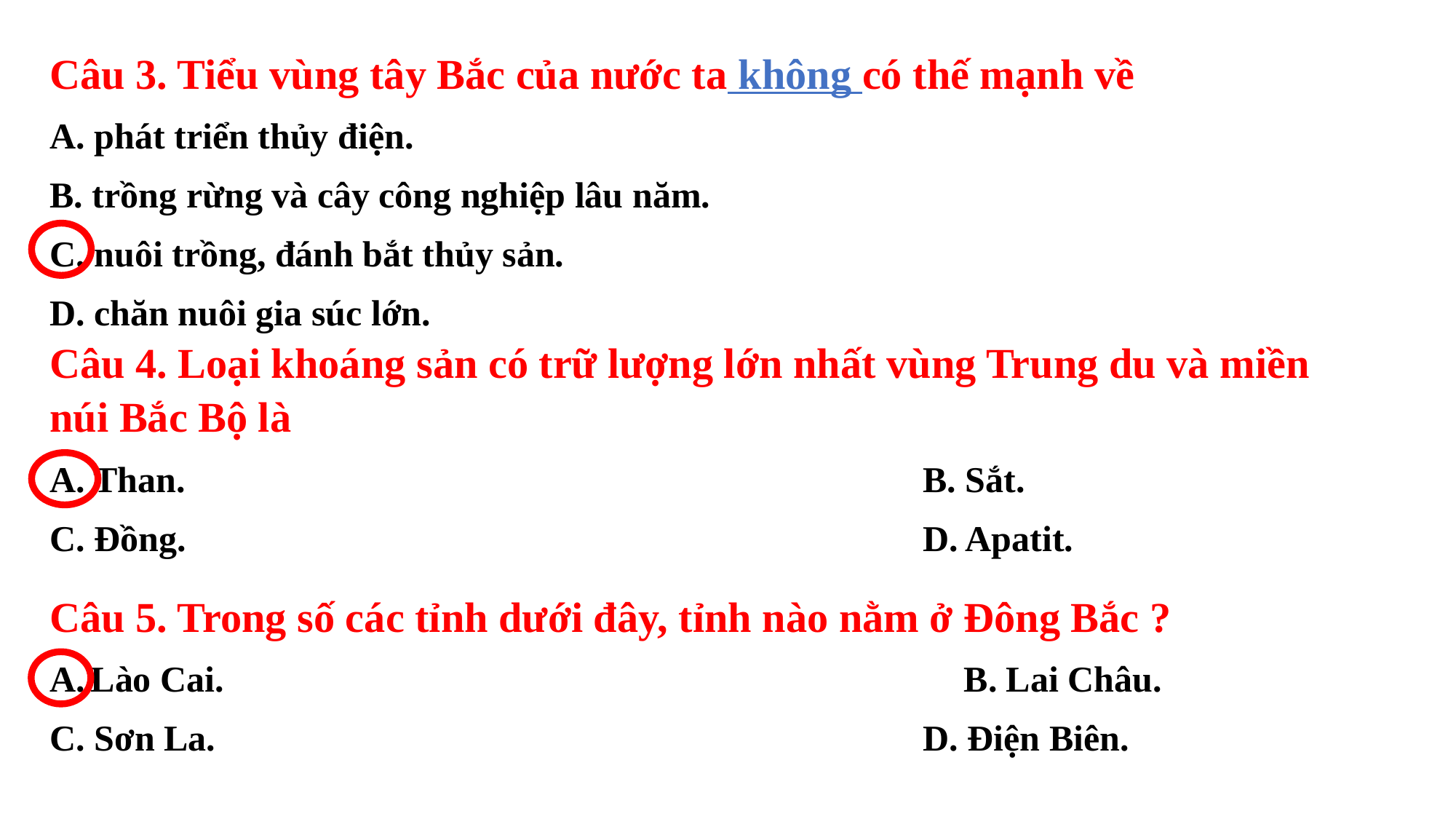

Câu 3. Tiểu vùng tây Bắc của nước ta không có thế mạnh về
A. phát triển thủy điện.
B. trồng rừng và cây công nghiệp lâu năm.
C. nuôi trồng, đánh bắt thủy sản.
D. chăn nuôi gia súc lớn.

Câu 4. Loại khoáng sản có trữ lượng lớn nhất vùng Trung du và miền núi Bắc Bộ là
A. Than.							B. Sắt.
C. Đồng.							D. Apatit.

Câu 5. Trong số các tỉnh dưới đây, tỉnh nào nằm ở Đông Bắc ?
Lào Cai.							B. Lai Châu.
C. Sơn La.							D. Điện Biên.